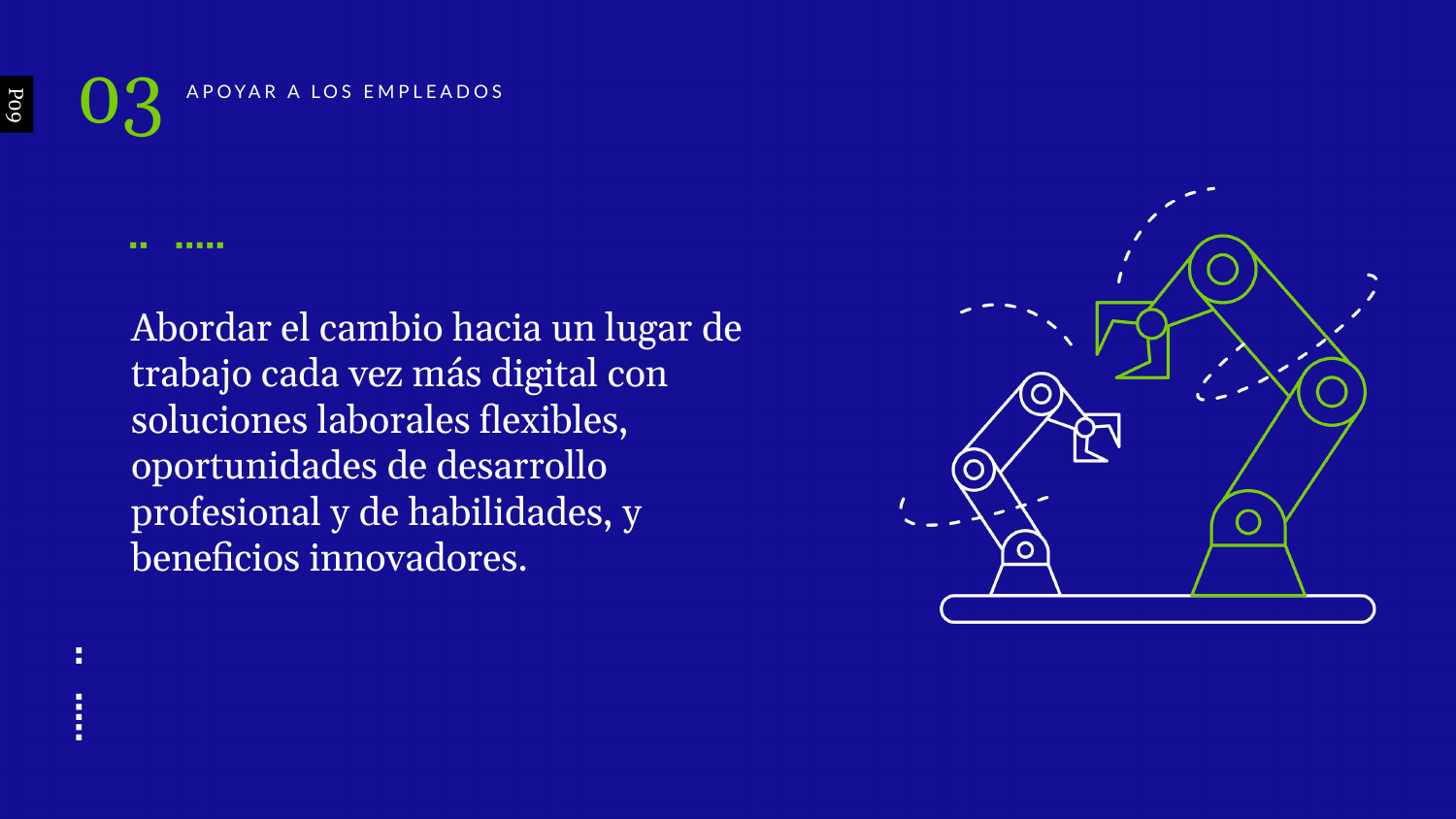

03
Apoyar a los empleados

P09
Abordar el cambio hacia un lugar de trabajo cada vez más digital con soluciones laborales flexibles, oportunidades de desarrollo profesional y de habilidades, y beneficios innovadores.